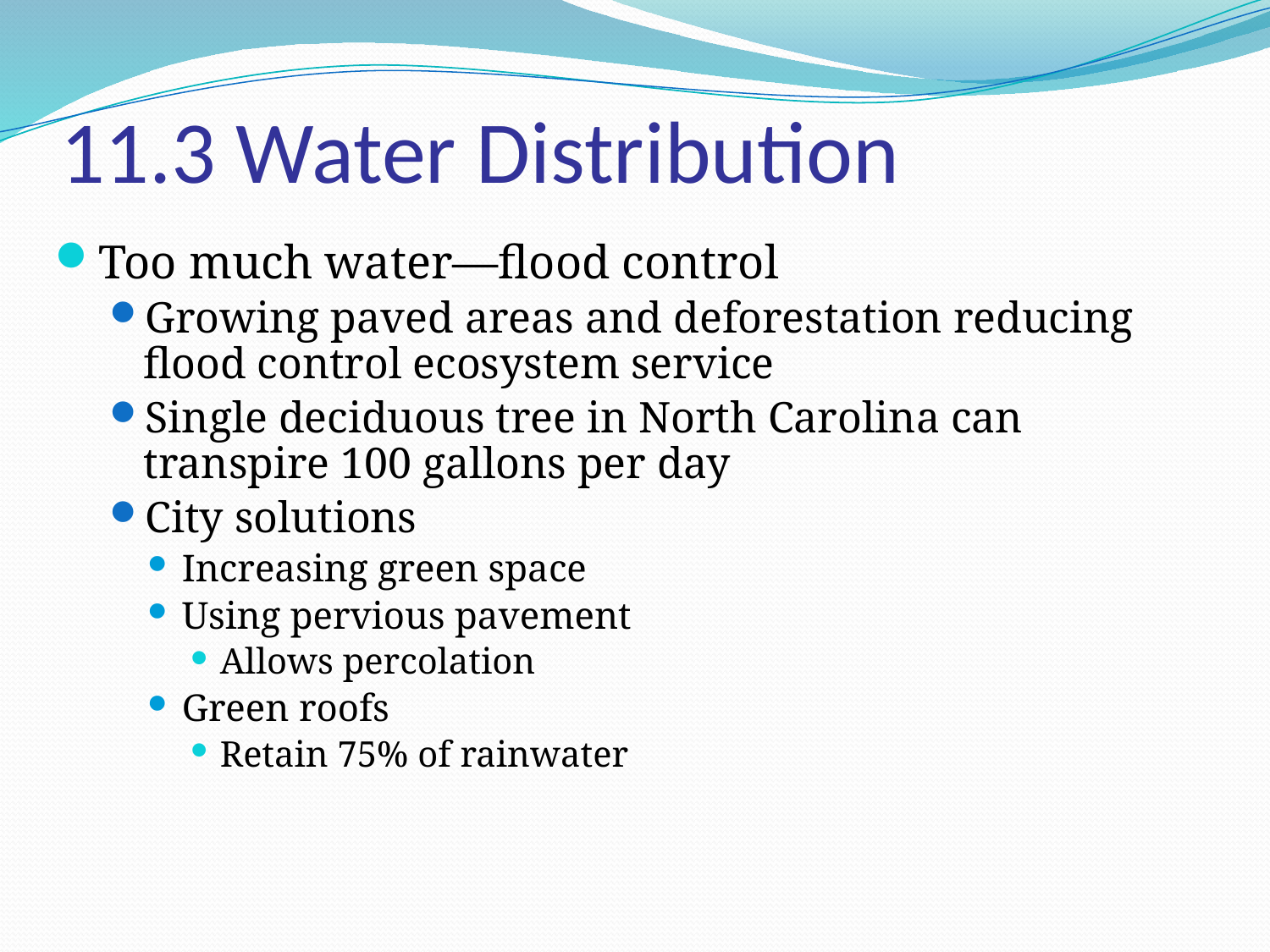

# 11.3 Water Distribution
Too much water—flood control
Growing paved areas and deforestation reducing flood control ecosystem service
Single deciduous tree in North Carolina can transpire 100 gallons per day
City solutions
Increasing green space
Using pervious pavement
Allows percolation
Green roofs
Retain 75% of rainwater